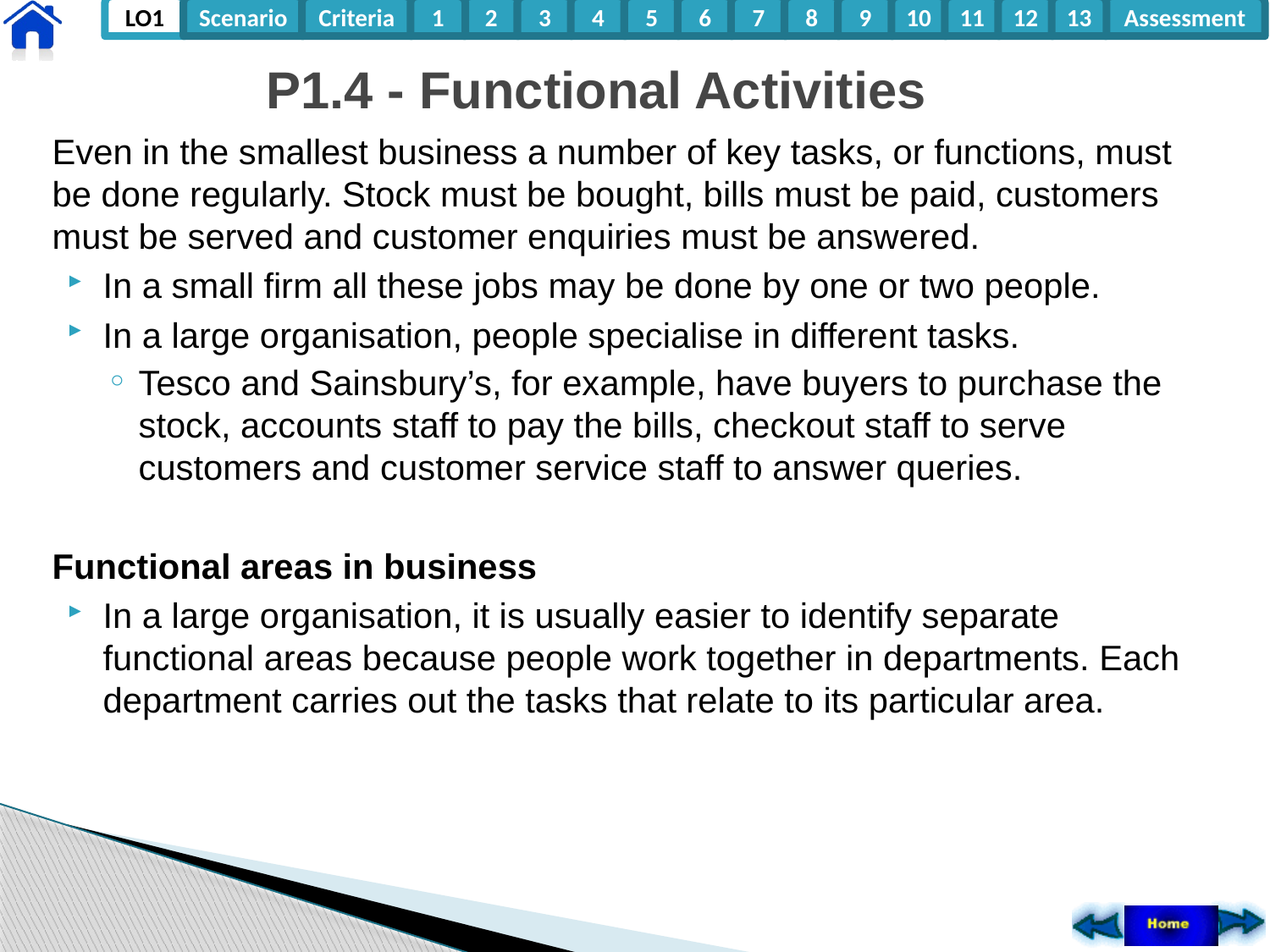

# P1.4 - Functional Activities
Even in the smallest business a number of key tasks, or functions, must be done regularly. Stock must be bought, bills must be paid, customers must be served and customer enquiries must be answered.
In a small firm all these jobs may be done by one or two people.
In a large organisation, people specialise in different tasks.
Tesco and Sainsbury’s, for example, have buyers to purchase the stock, accounts staff to pay the bills, checkout staff to serve customers and customer service staff to answer queries.

Functional areas in business
In a large organisation, it is usually easier to identify separate functional areas because people work together in departments. Each department carries out the tasks that relate to its particular area.